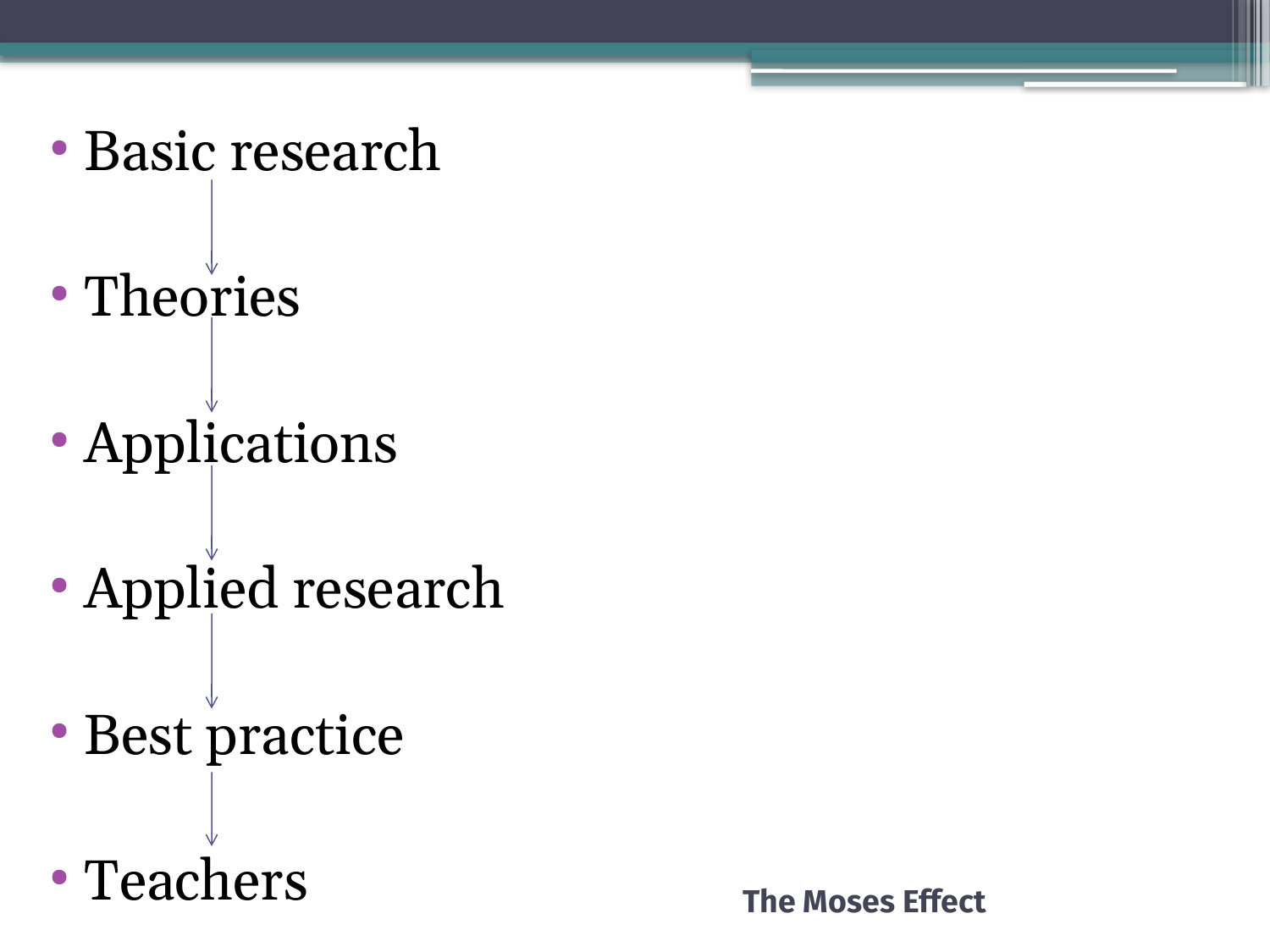

Basic research

Theories

Applications

Applied research

Best practice

Teachers

# The Moses Effect